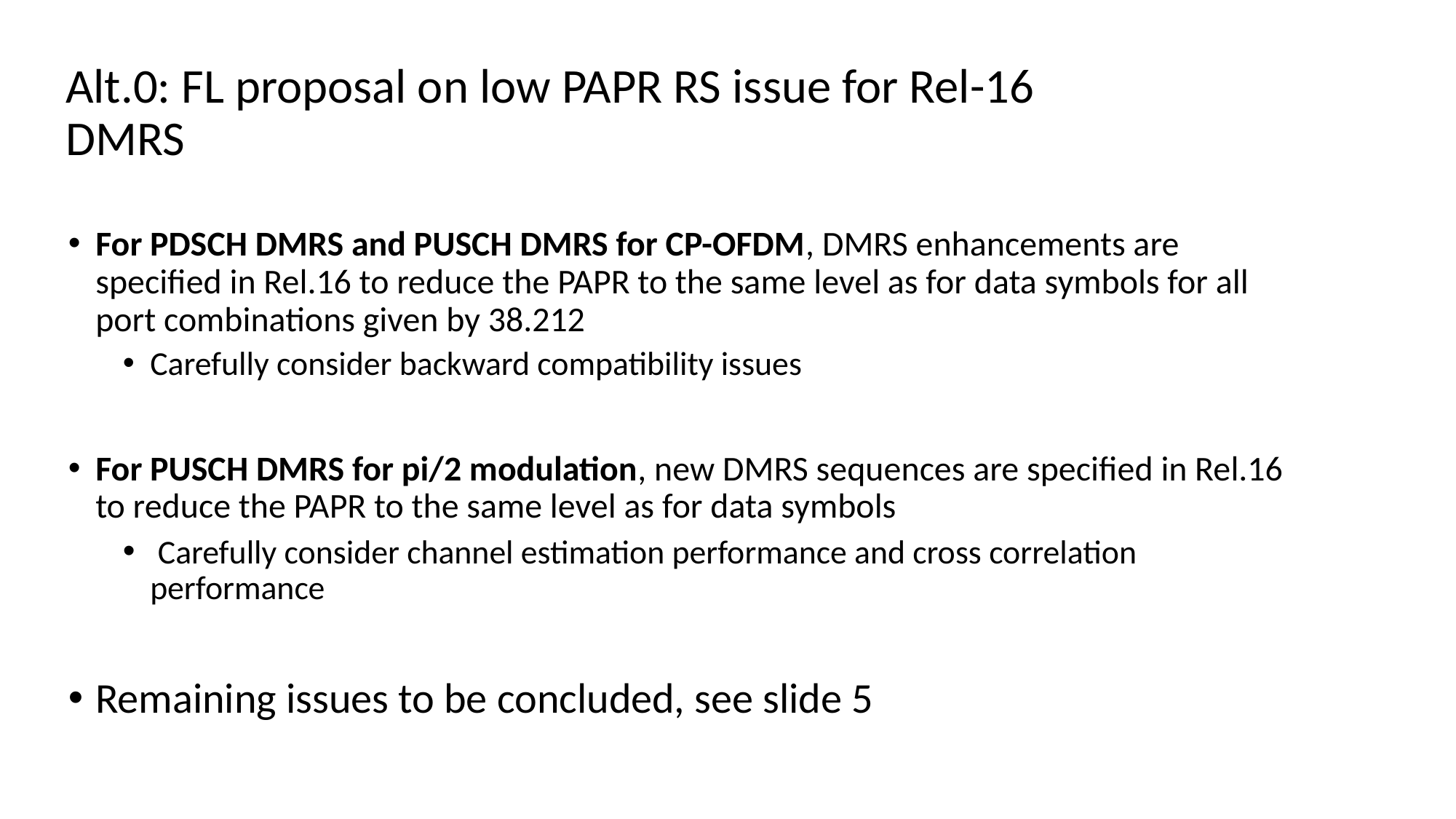

# Alt.0: FL proposal on low PAPR RS issue for Rel-16 DMRS
For PDSCH DMRS and PUSCH DMRS for CP-OFDM, DMRS enhancements are specified in Rel.16 to reduce the PAPR to the same level as for data symbols for all port combinations given by 38.212
Carefully consider backward compatibility issues

For PUSCH DMRS for pi/2 modulation, new DMRS sequences are specified in Rel.16 to reduce the PAPR to the same level as for data symbols
 Carefully consider channel estimation performance and cross correlation performance

Remaining issues to be concluded, see slide 5